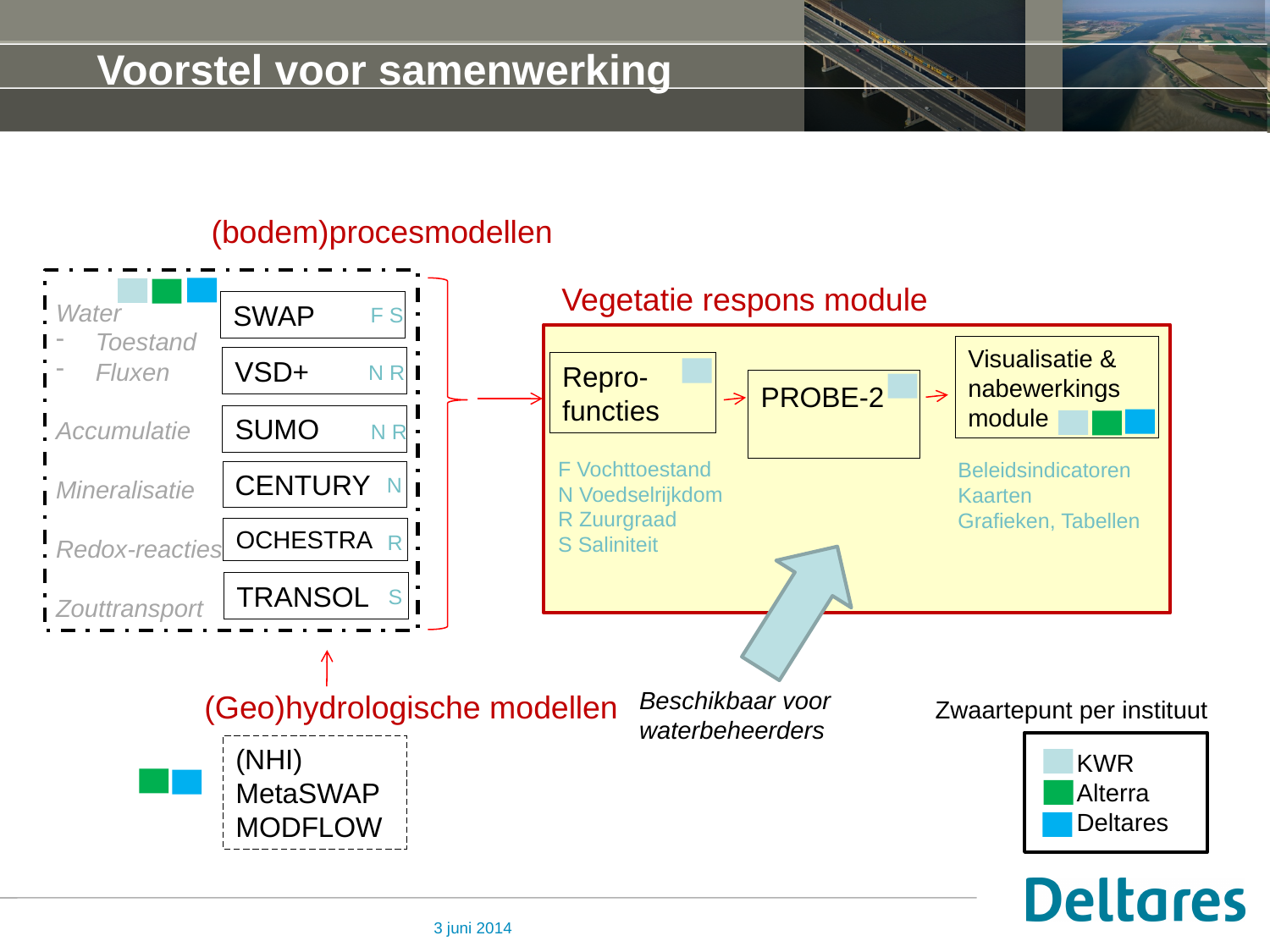

# Voorstel voor samenwerking
(bodem)procesmodellen

Vegetatie respons module

Water
Toestand
Fluxen

Accumulatie

Mineralisatie

Redox-reacties

Zouttransport
SWAP
F S

Visualisatie & nabewerkings
module
VSD+
N R
Repro-
functies

PROBE-2

SUMO

N R
F Vochttoestand
N Voedselrijkdom
R Zuurgraad
S Saliniteit
Beleidsindicatoren
Kaarten
Grafieken, Tabellen
CENTURY
N
OCHESTRA
R

TRANSOL
S
Beschikbaar voor
waterbeheerders
(Geo)hydrologische modellen
Zwaartepunt per instituut

(NHI)
MetaSWAP
MODFLOW
KWR
Alterra
Deltares

3 juni 2014